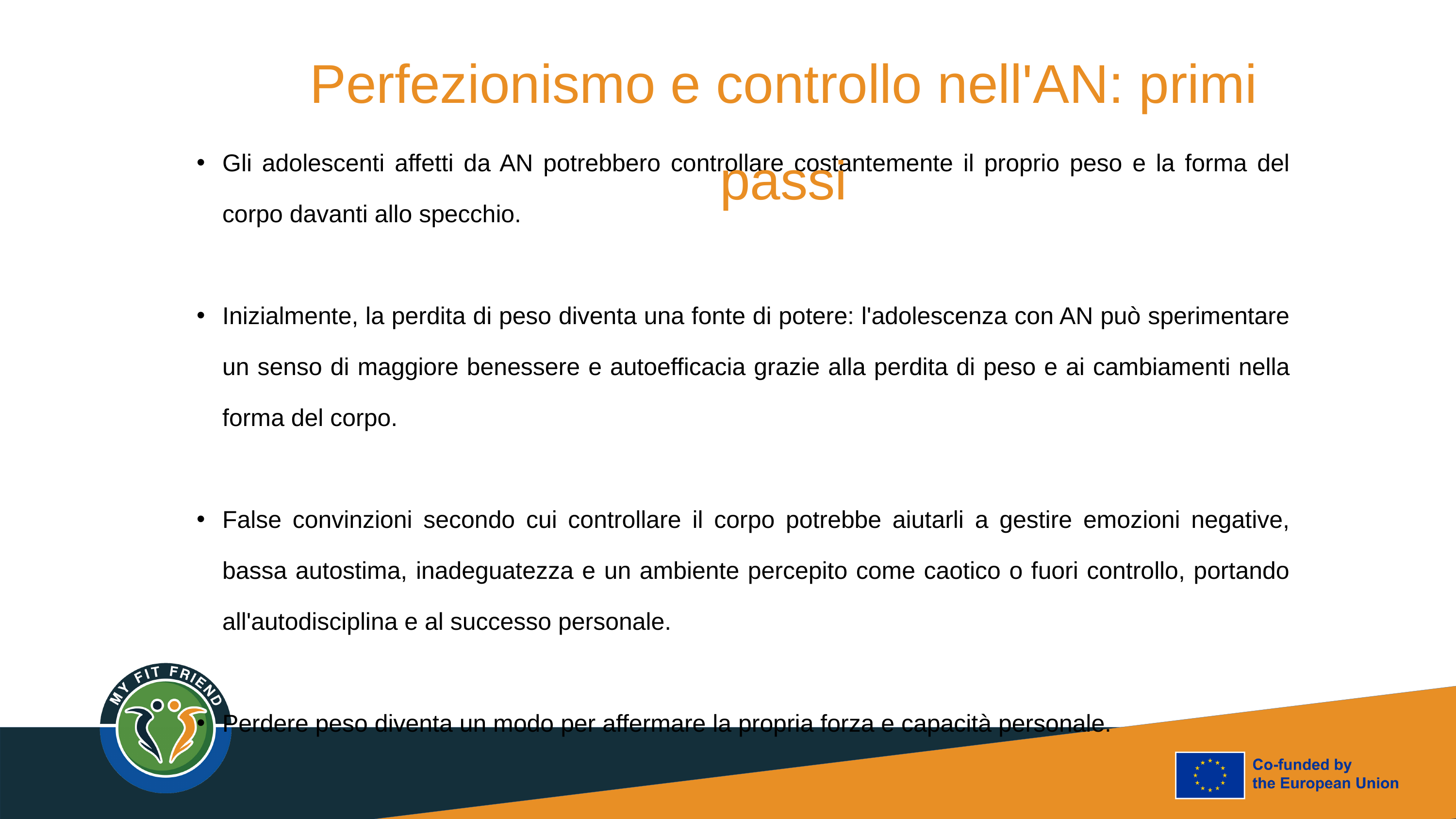

Perfezionismo e controllo nell'AN: primi passi
Gli adolescenti affetti da AN potrebbero controllare costantemente il proprio peso e la forma del corpo davanti allo specchio.

Inizialmente, la perdita di peso diventa una fonte di potere: l'adolescenza con AN può sperimentare un senso di maggiore benessere e autoefficacia grazie alla perdita di peso e ai cambiamenti nella forma del corpo.

False convinzioni secondo cui controllare il corpo potrebbe aiutarli a gestire emozioni negative, bassa autostima, inadeguatezza e un ambiente percepito come caotico o fuori controllo, portando all'autodisciplina e al successo personale.

Perdere peso diventa un modo per affermare la propria forza e capacità personale.